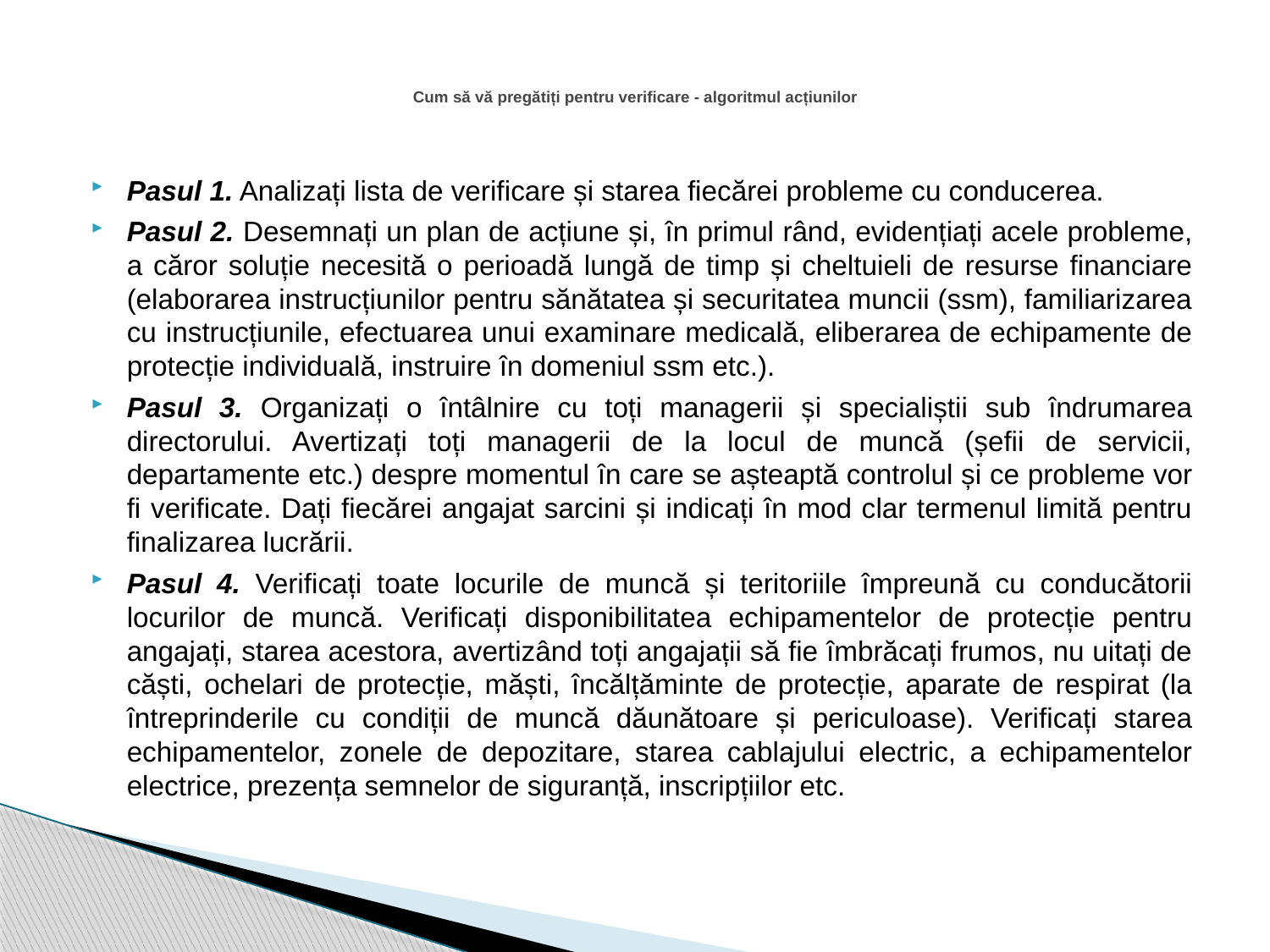

# Cum să vă pregătiți pentru verificare - algoritmul acțiunilor
Pasul 1. Analizați lista de verificare și starea fiecărei probleme cu conducerea.
Pasul 2. Desemnați un plan de acțiune și, în primul rând, evidențiați acele probleme, a căror soluție necesită o perioadă lungă de timp și cheltuieli de resurse financiare (elaborarea instrucțiunilor pentru sănătatea și securitatea muncii (ssm), familiarizarea cu instrucțiunile, efectuarea unui examinare medicală, eliberarea de echipamente de protecție individuală, instruire în domeniul ssm etc.).
Pasul 3. Organizați o întâlnire cu toți managerii și specialiștii sub îndrumarea directorului. Avertizați toți managerii de la locul de muncă (șefii de servicii, departamente etc.) despre momentul în care se așteaptă controlul și ce probleme vor fi verificate. Dați fiecărei angajat sarcini și indicați în mod clar termenul limită pentru finalizarea lucrării.
Pasul 4. Verificați toate locurile de muncă și teritoriile împreună cu conducătorii locurilor de muncă. Verificați disponibilitatea echipamentelor de protecție pentru angajați, starea acestora, avertizând toți angajații să fie îmbrăcați frumos, nu uitați de căști, ochelari de protecție, măști, încălțăminte de protecție, aparate de respirat (la întreprinderile cu condiții de muncă dăunătoare și periculoase). Verificați starea echipamentelor, zonele de depozitare, starea cablajului electric, a echipamentelor electrice, prezența semnelor de siguranță, inscripțiilor etc.